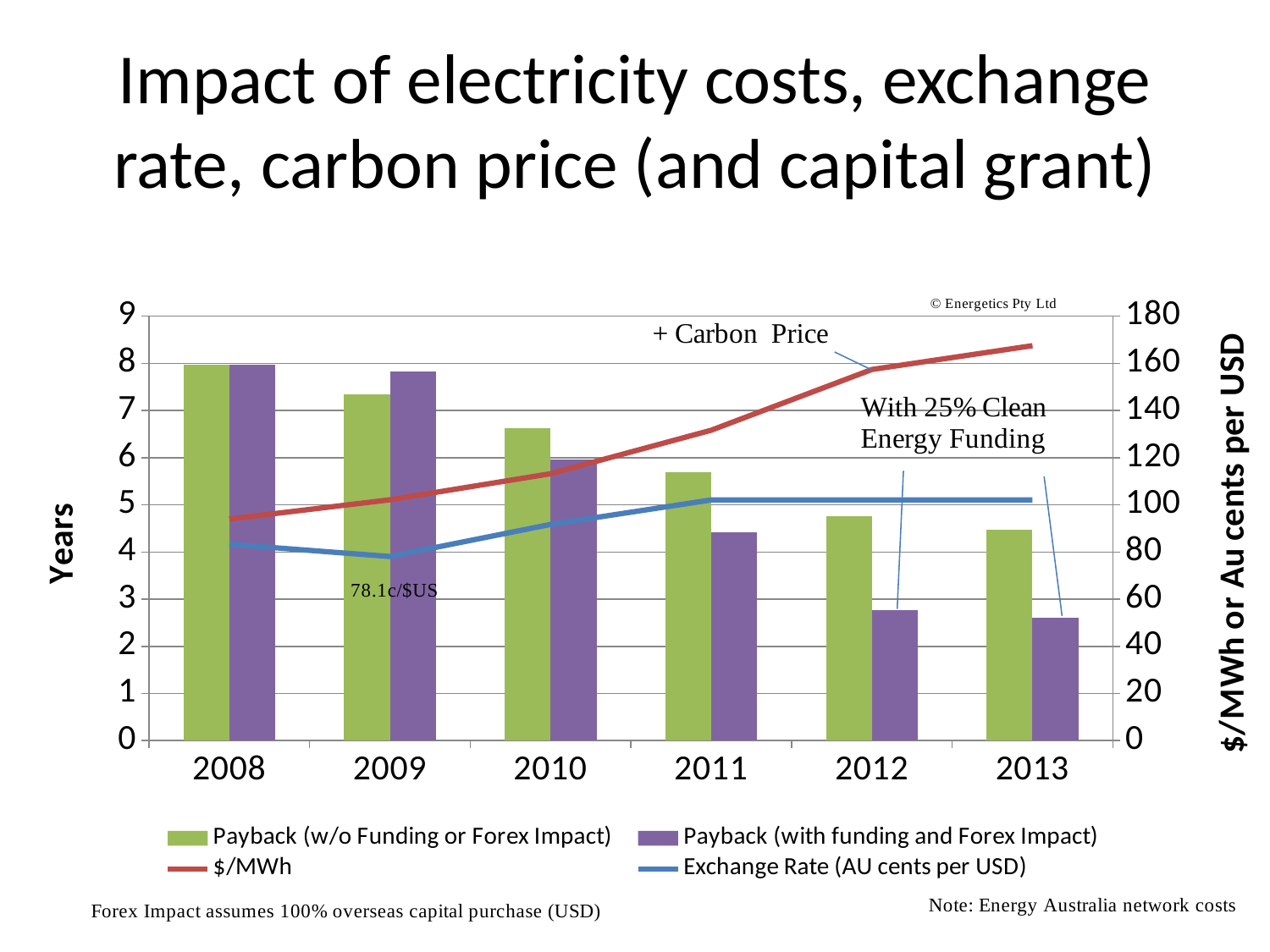

# Impact of electricity costs, exchange rate, carbon price (and capital grant)

### Chart

| Category | Payback (w/o Funding or Forex Impact) | Payback (with funding and Forex Impact) | $/MWh | Exchange Rate (AU cents per USD) |
|---|---|---|---|---|
| 2008 | 7.978723404255358 | 7.978723404255358 | 94.0 | 83.3 |
| 2009 | 7.3421439060205556 | 7.830993436254962 | 102.14999999999999 | 78.1 |
| 2010 | 6.6247833143790755 | 5.956737938139185 | 113.2112500000005 | 91.7 |
| 2011 | 5.696467976237185 | 4.4108305458258945 | 131.66053125 | 102.1 |
| 2012 | 4.764864831131423 | 2.7671108788233587 | 157.40215653125 | 102.1 |
| 2013 | 4.477289361502693 | 2.600106516959085 | 167.51206800453122 | 102.1 |